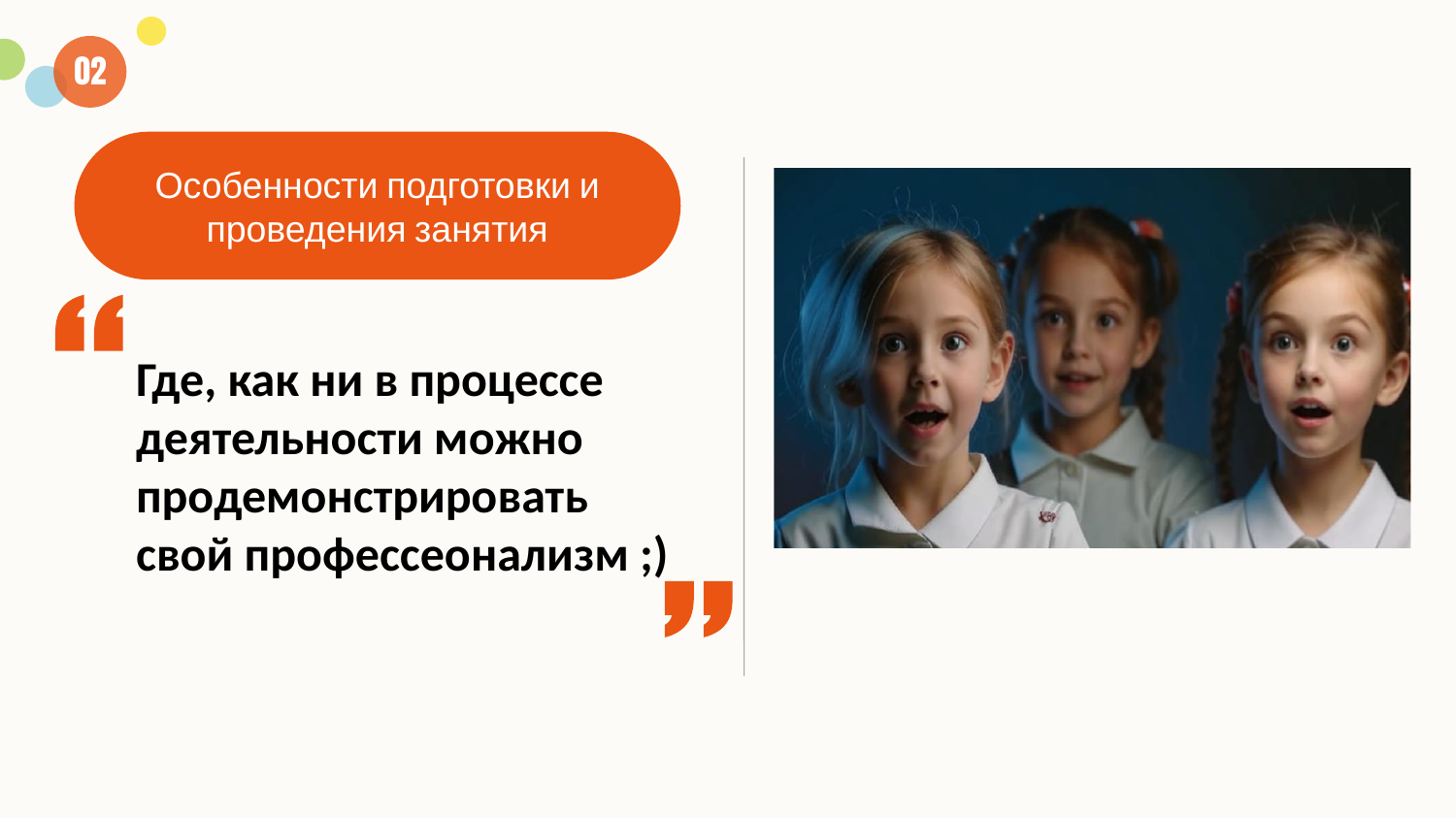

02

Особенности подготовки и проведения занятия

Где, как ни в процессе
деятельности можно
продемонстрировать
свой профессеонализм ;)